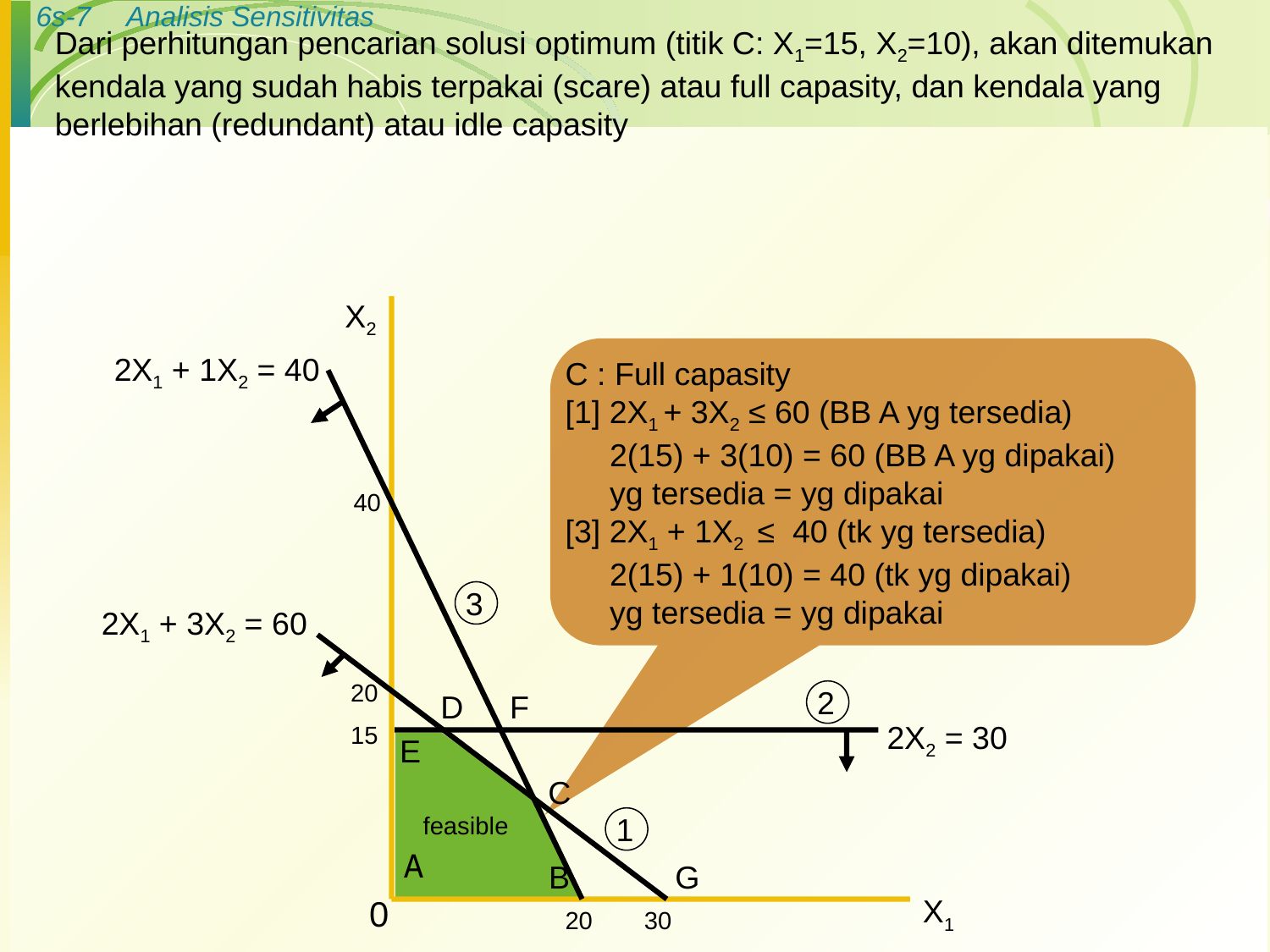

Dari perhitungan pencarian solusi optimum (titik C: X1=15, X2=10), akan ditemukan kendala yang sudah habis terpakai (scare) atau full capasity, dan kendala yang berlebihan (redundant) atau idle capasity
X2

C : Full capasity
[1] 2X1 + 3X2 ≤ 60 (BB A yg tersedia)
     2(15) + 3(10) = 60 (BB A yg dipakai)
     yg tersedia = yg dipakai
[3] 2X1 + 1X2  ≤  40 (tk yg tersedia)
     2(15) + 1(10) = 40 (tk yg dipakai)
     yg tersedia = yg dipakai
2X1 + 1X2 = 40

40
3

2X1 + 3X2 = 60

20
2

D
F
2X2 = 30
15

E

C
feasible
1

A
B
G
0
X1

20
30